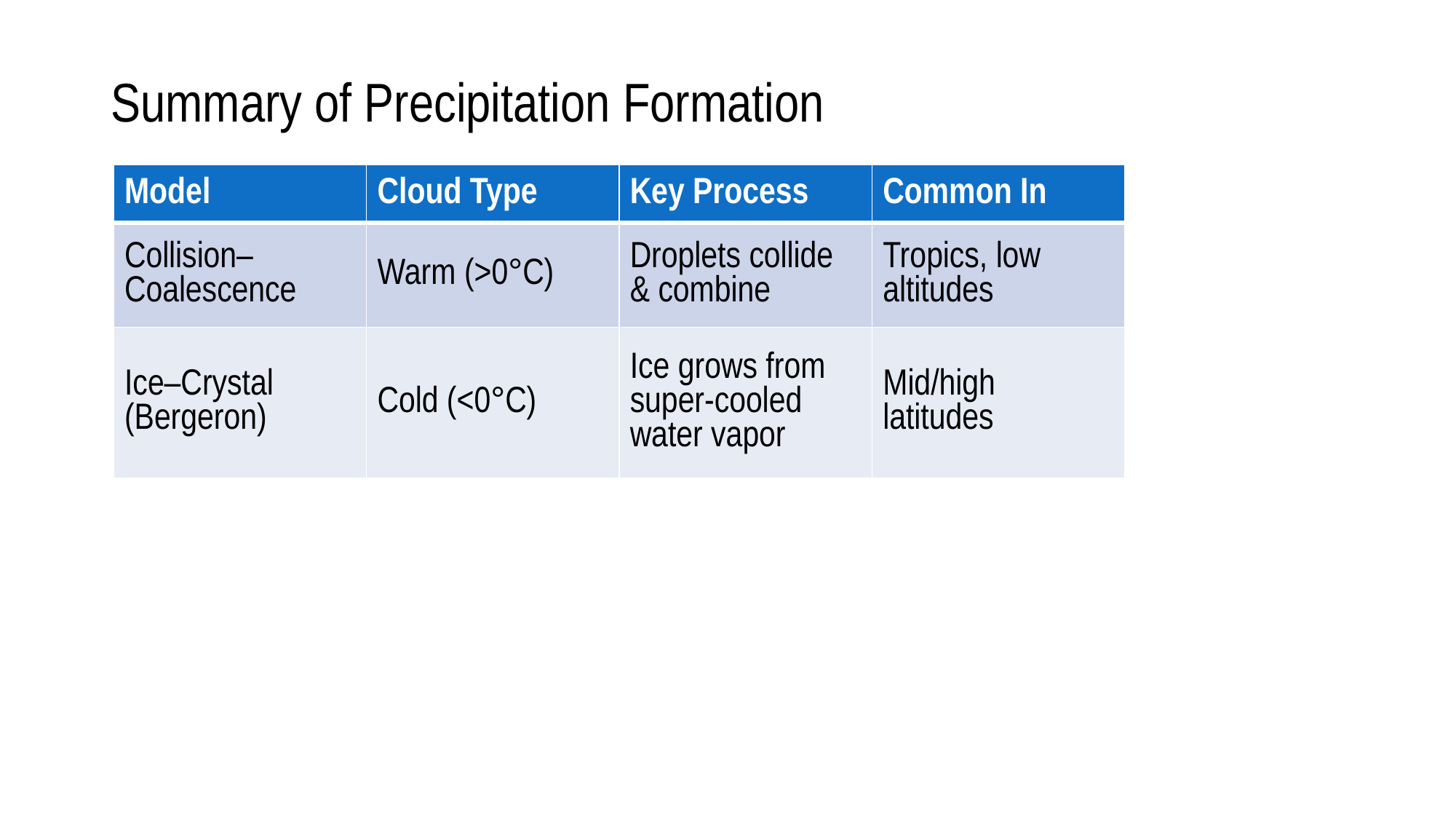

# Summary of Precipitation Formation
| Model | Cloud Type | Key Process | Common In |
| --- | --- | --- | --- |
| Collision–Coalescence | Warm (>0°C) | Droplets collide & combine | Tropics, low altitudes |
| Ice–Crystal (Bergeron) | Cold (<0°C) | Ice grows from super-cooled water vapor | Mid/high latitudes |